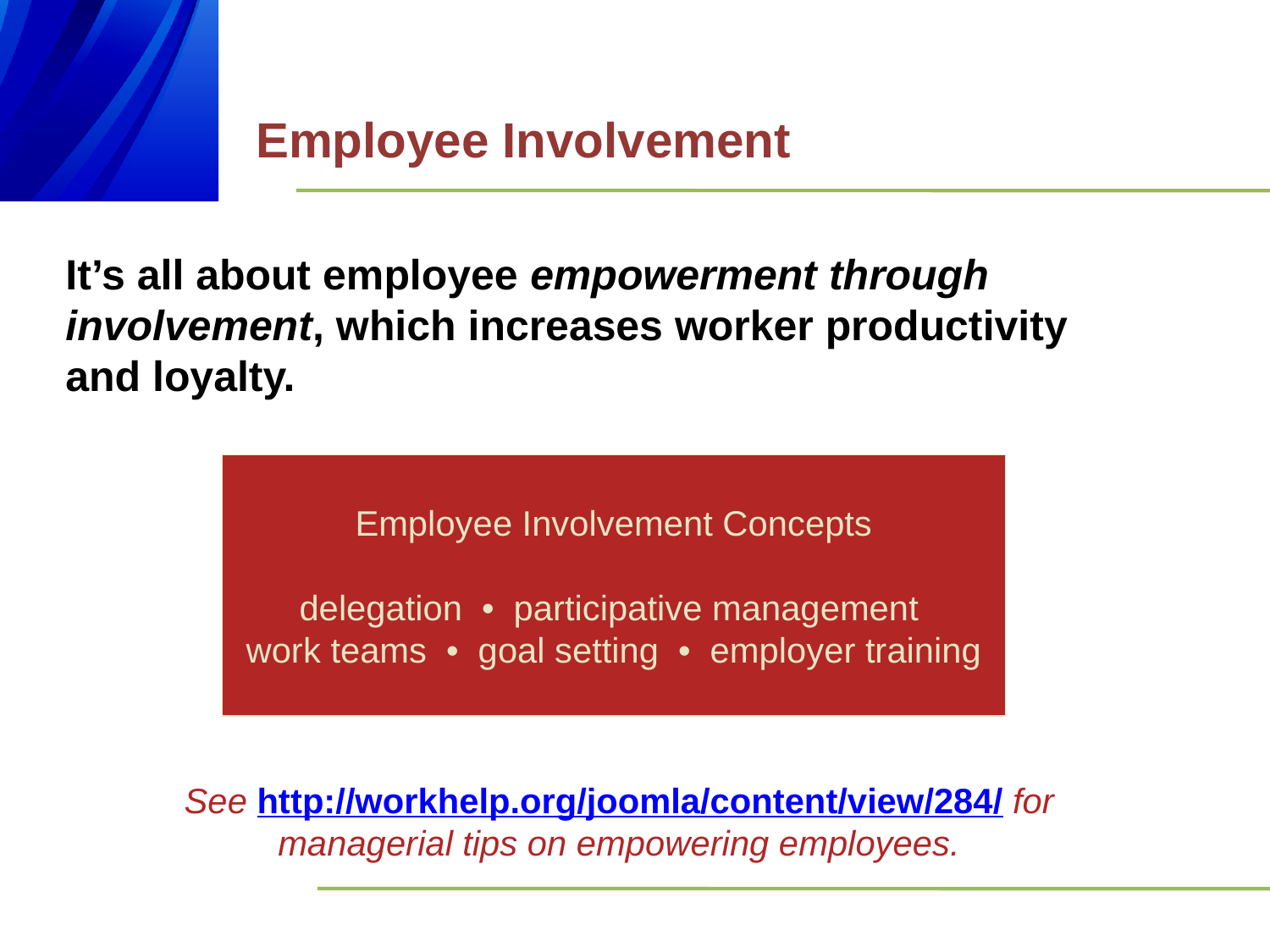

Employee Involvement

It’s all about employee empowerment through involvement, which increases worker productivity and loyalty.
Employee Involvement Concepts

delegation  •  participative management
work teams  •  goal setting  •  employer training
See http://workhelp.org/joomla/content/view/284/ for managerial tips on empowering employees.